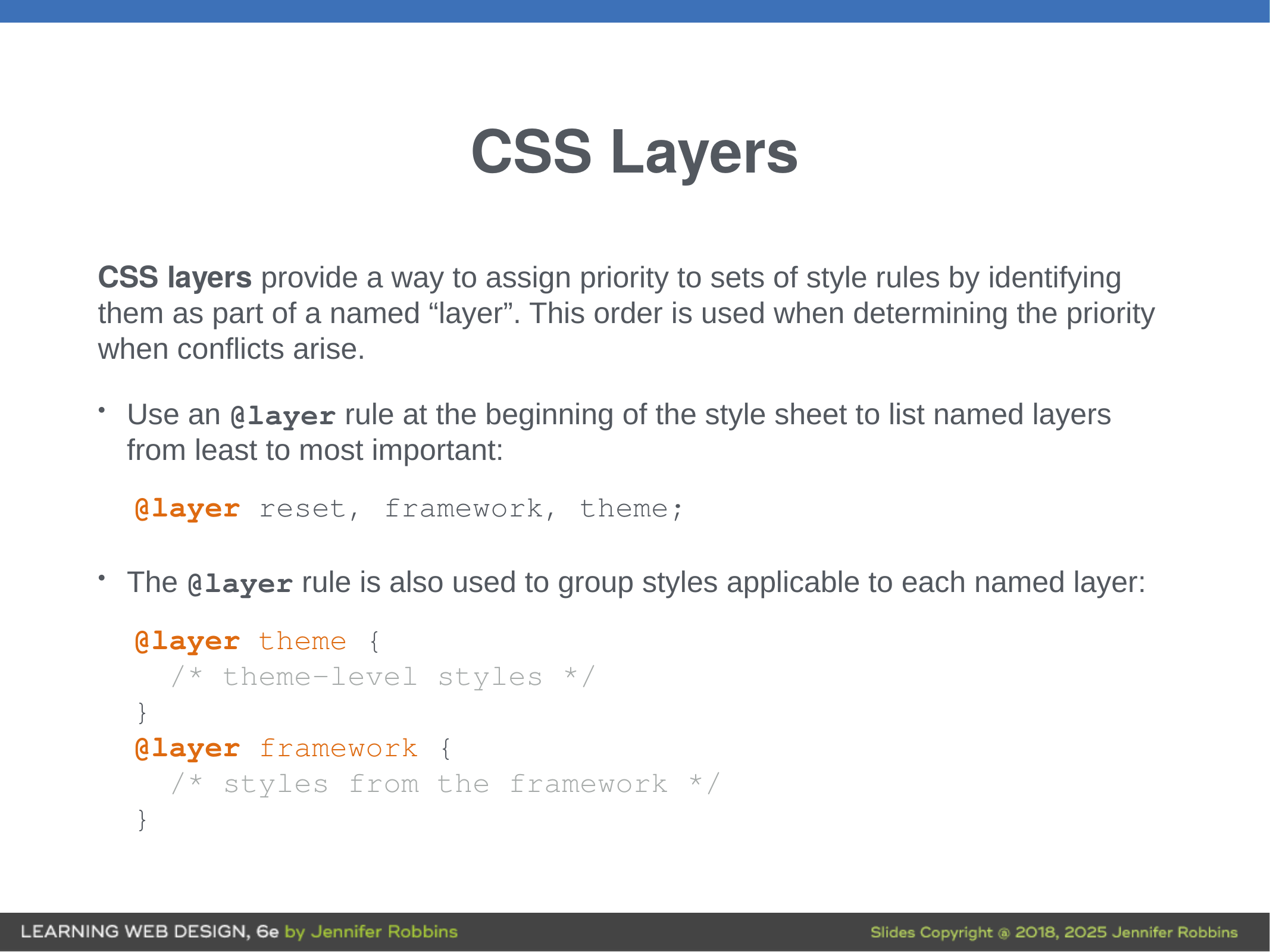

# CSS Layers
CSS layers provide a way to assign priority to sets of style rules by identifying them as part of a named “layer”. This order is used when determining the priority when conflicts arise.
Use an @layer rule at the beginning of the style sheet to list named layers from least to most important:
@layer reset, framework, theme;
The @layer rule is also used to group styles applicable to each named layer:
@layer theme {
  /* theme-level styles */
}
@layer framework {
  /* styles from the framework */
}